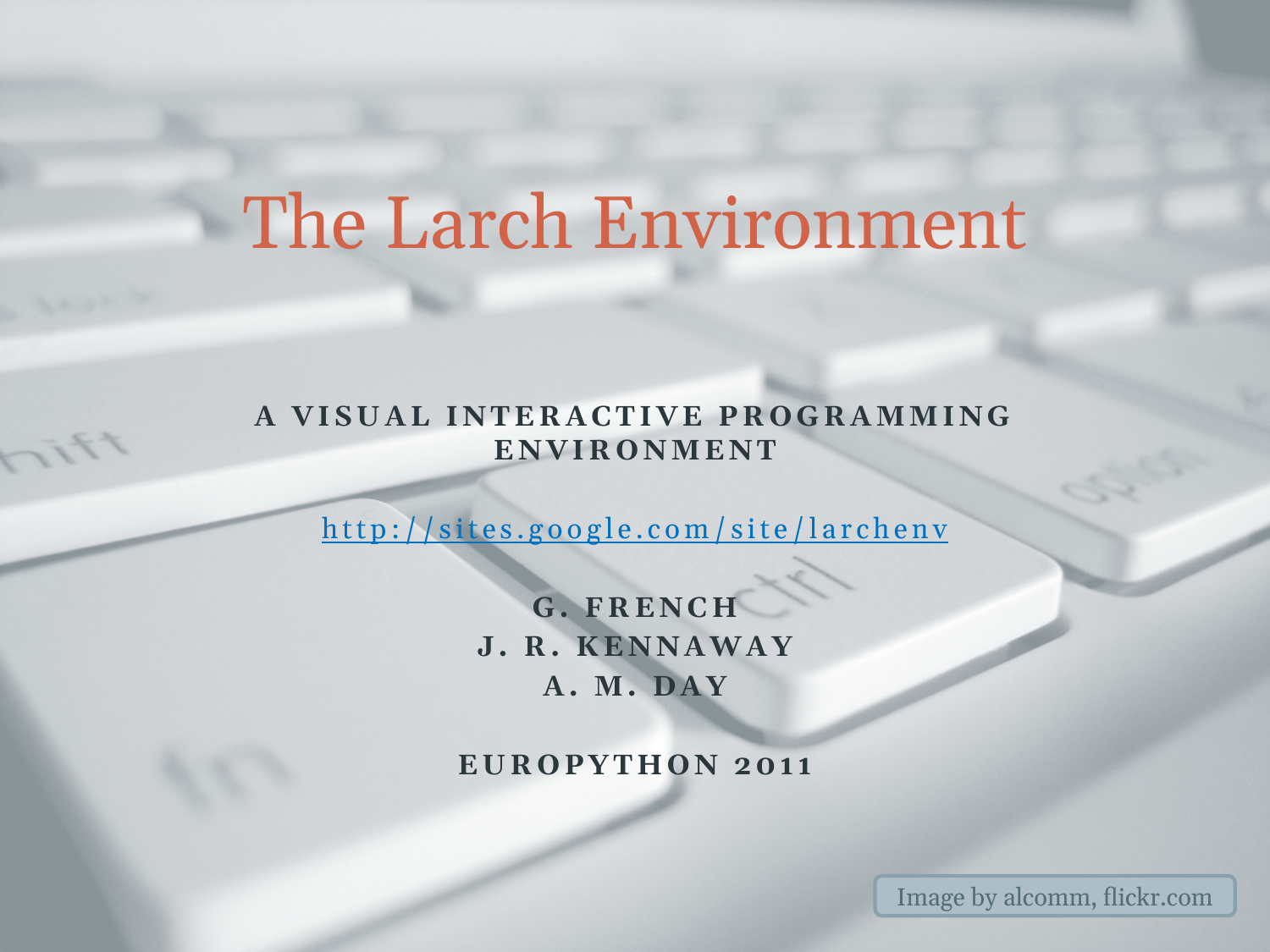

# The Larch Environment
A visual interactive programming environment

http://sites.google.com/site/larchenv

G. French
J. R. Kennaway
A. M. Day

Europython 2011
Image by alcomm, flickr.com